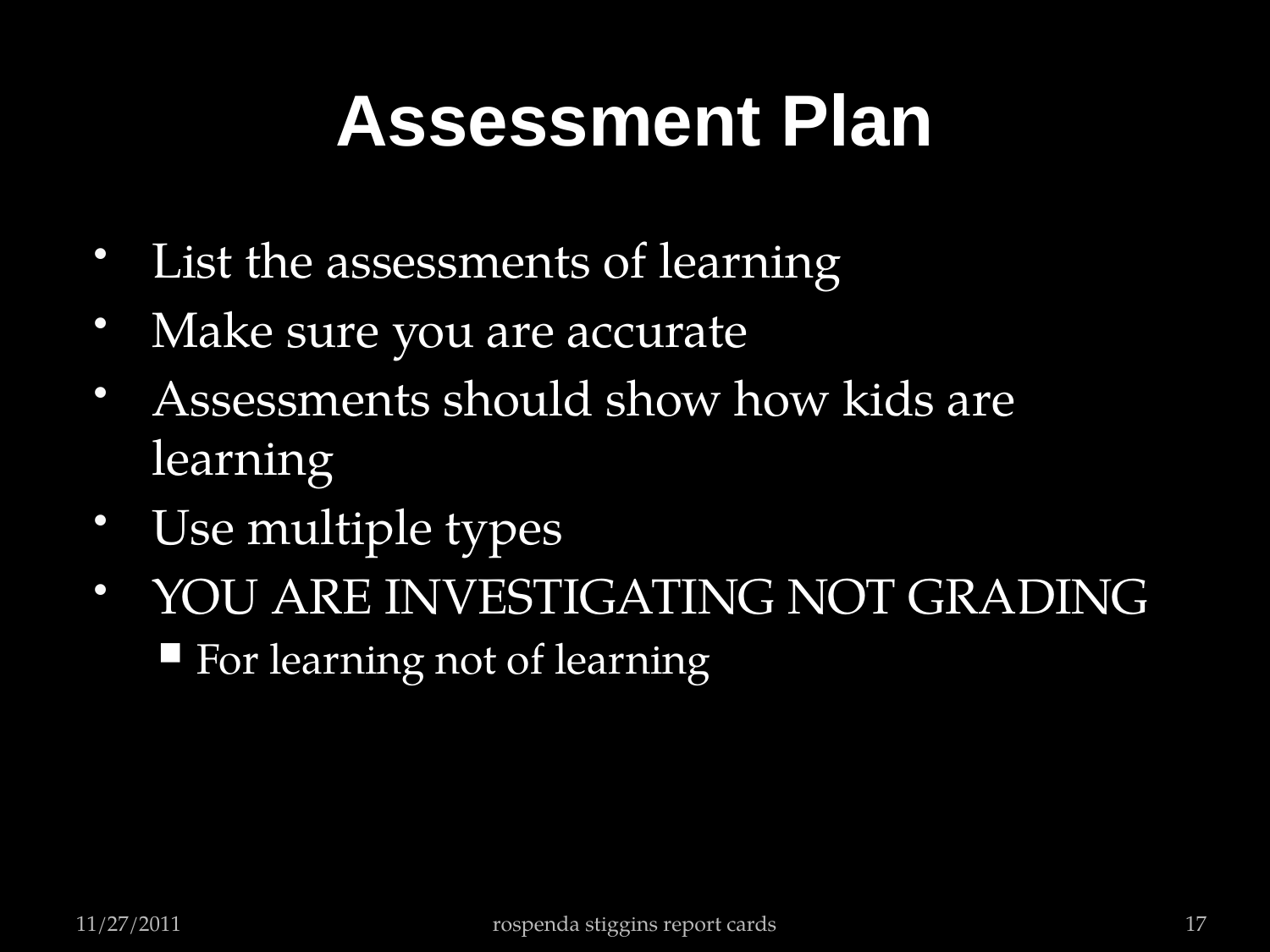

# Assessment Plan
List the assessments of learning
Make sure you are accurate
Assessments should show how kids are learning
Use multiple types
YOU ARE INVESTIGATING NOT GRADING
For learning not of learning

11/27/2011
rospenda stiggins report cards
17